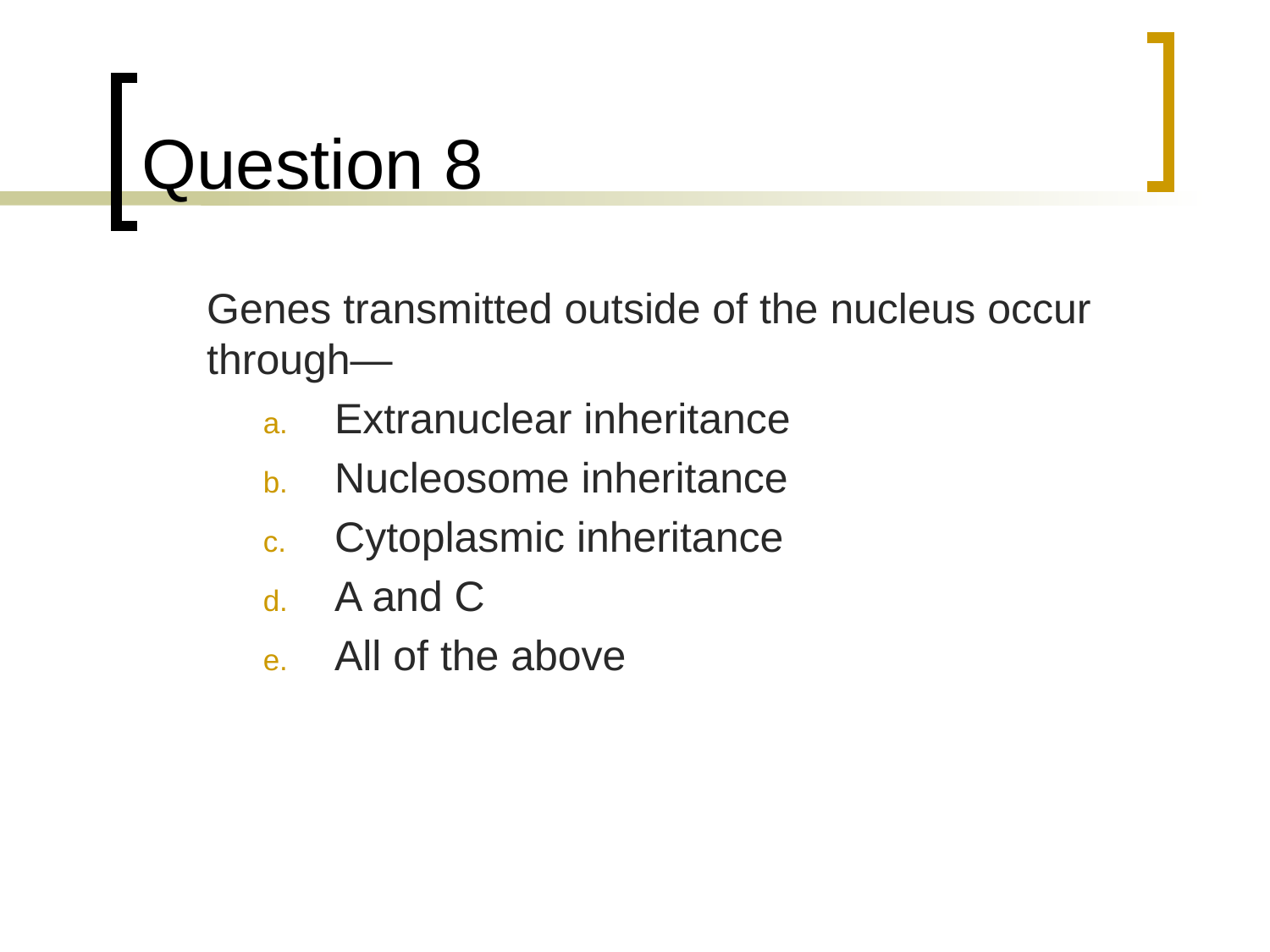

# Question 8
	Genes transmitted outside of the nucleus occur through—
Extranuclear inheritance
Nucleosome inheritance
Cytoplasmic inheritance
A and C
All of the above